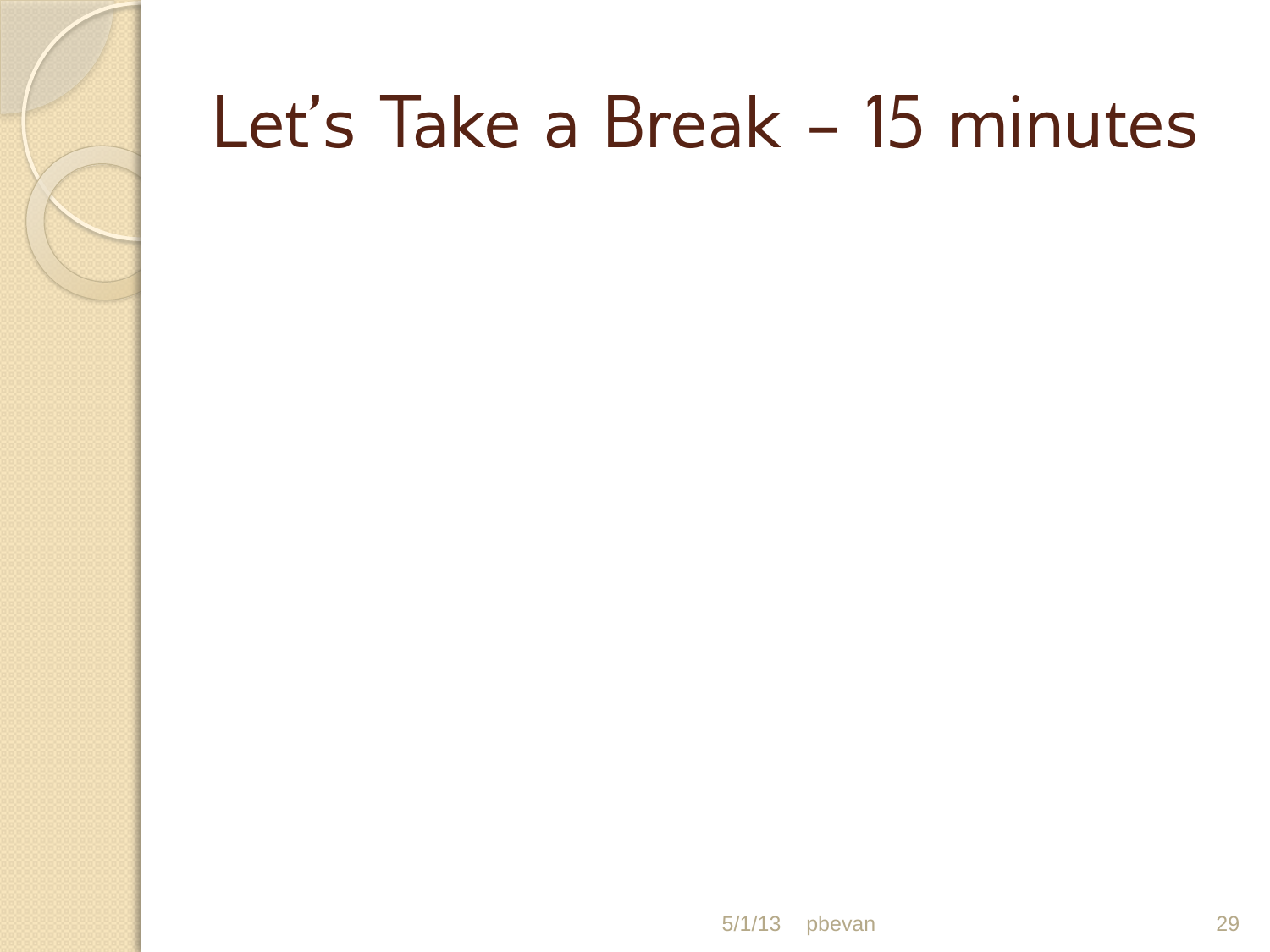

# Let’s Take a Break – 15 minutes
5/1/13
pbevan
29